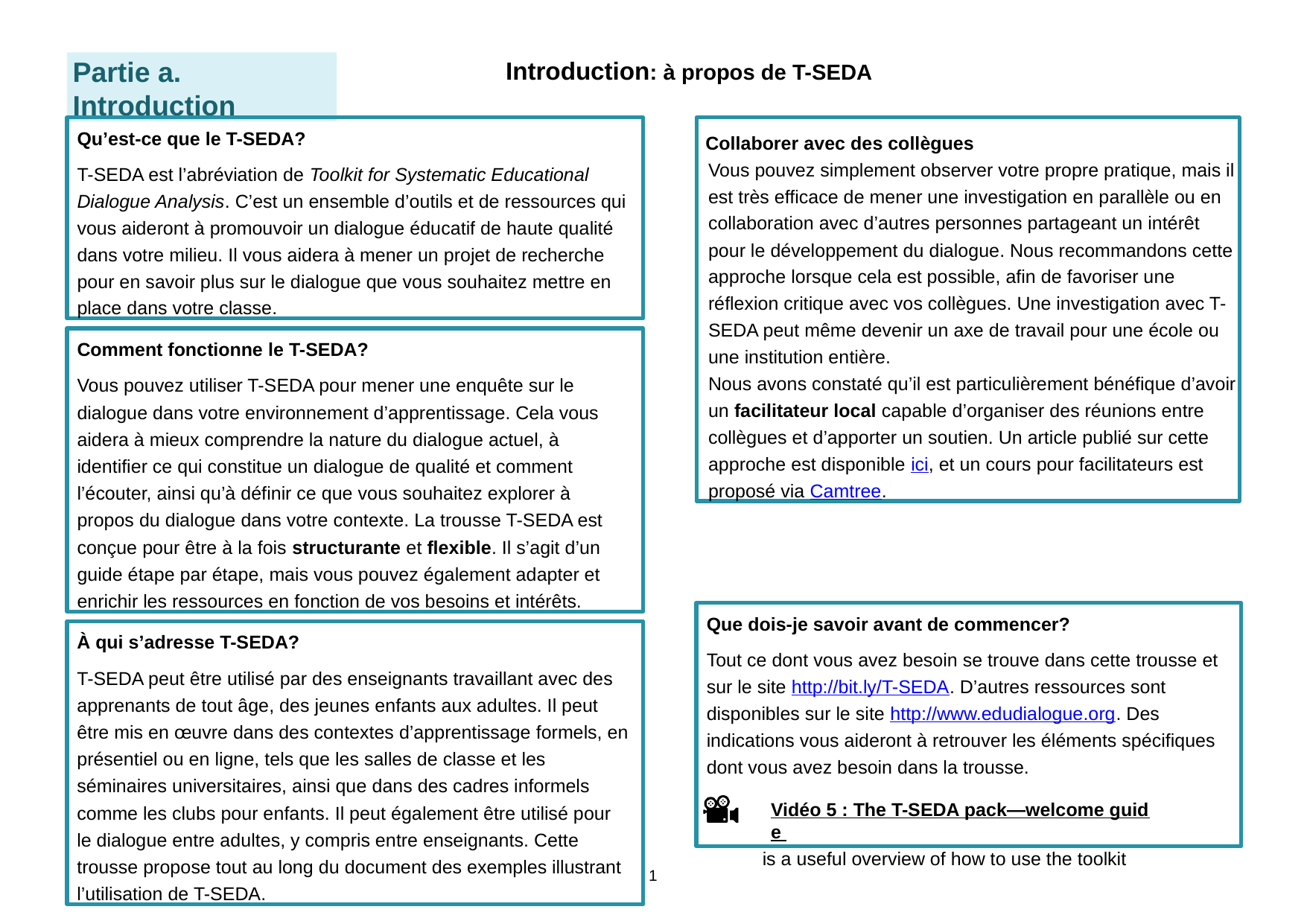

Partie a. Introduction
Introduction: à propos de T-SEDA
Qu’est-ce que le T-SEDA?
T-SEDA est l’abréviation de Toolkit for Systematic Educational Dialogue Analysis. C’est un ensemble d’outils et de ressources qui vous aideront à promouvoir un dialogue éducatif de haute qualité dans votre milieu. Il vous aidera à mener un projet de recherche pour en savoir plus sur le dialogue que vous souhaitez mettre en place dans votre classe.
Collaborer avec des collègues
Vous pouvez simplement observer votre propre pratique, mais il est très efficace de mener une investigation en parallèle ou en collaboration avec d’autres personnes partageant un intérêt pour le développement du dialogue. Nous recommandons cette approche lorsque cela est possible, afin de favoriser une réflexion critique avec vos collègues. Une investigation avec T-SEDA peut même devenir un axe de travail pour une école ou une institution entière.
Nous avons constaté qu’il est particulièrement bénéfique d’avoir un facilitateur local capable d’organiser des réunions entre collègues et d’apporter un soutien. Un article publié sur cette approche est disponible ici, et un cours pour facilitateurs est proposé via Camtree.
Comment fonctionne le T-SEDA?
Vous pouvez utiliser T-SEDA pour mener une enquête sur le dialogue dans votre environnement d’apprentissage. Cela vous aidera à mieux comprendre la nature du dialogue actuel, à identifier ce qui constitue un dialogue de qualité et comment l’écouter, ainsi qu’à définir ce que vous souhaitez explorer à propos du dialogue dans votre contexte. La trousse T-SEDA est conçue pour être à la fois structurante et flexible. Il s’agit d’un guide étape par étape, mais vous pouvez également adapter et enrichir les ressources en fonction de vos besoins et intérêts.
Que dois-je savoir avant de commencer?
Tout ce dont vous avez besoin se trouve dans cette trousse et sur le site http://bit.ly/T-SEDA. D’autres ressources sont disponibles sur le site http://www.edudialogue.org. Des indications vous aideront à retrouver les éléments spécifiques dont vous avez besoin dans la trousse.

Vidéo 5 : The T-SEDA pack—welcome guide is a useful overview of how to use the toolkit
À qui s’adresse T-SEDA?
T-SEDA peut être utilisé par des enseignants travaillant avec des apprenants de tout âge, des jeunes enfants aux adultes. Il peut être mis en œuvre dans des contextes d’apprentissage formels, en présentiel ou en ligne, tels que les salles de classe et les séminaires universitaires, ainsi que dans des cadres informels comme les clubs pour enfants. Il peut également être utilisé pour le dialogue entre adultes, y compris entre enseignants. Cette trousse propose tout au long du document des exemples illustrant l’utilisation de T-SEDA.

1